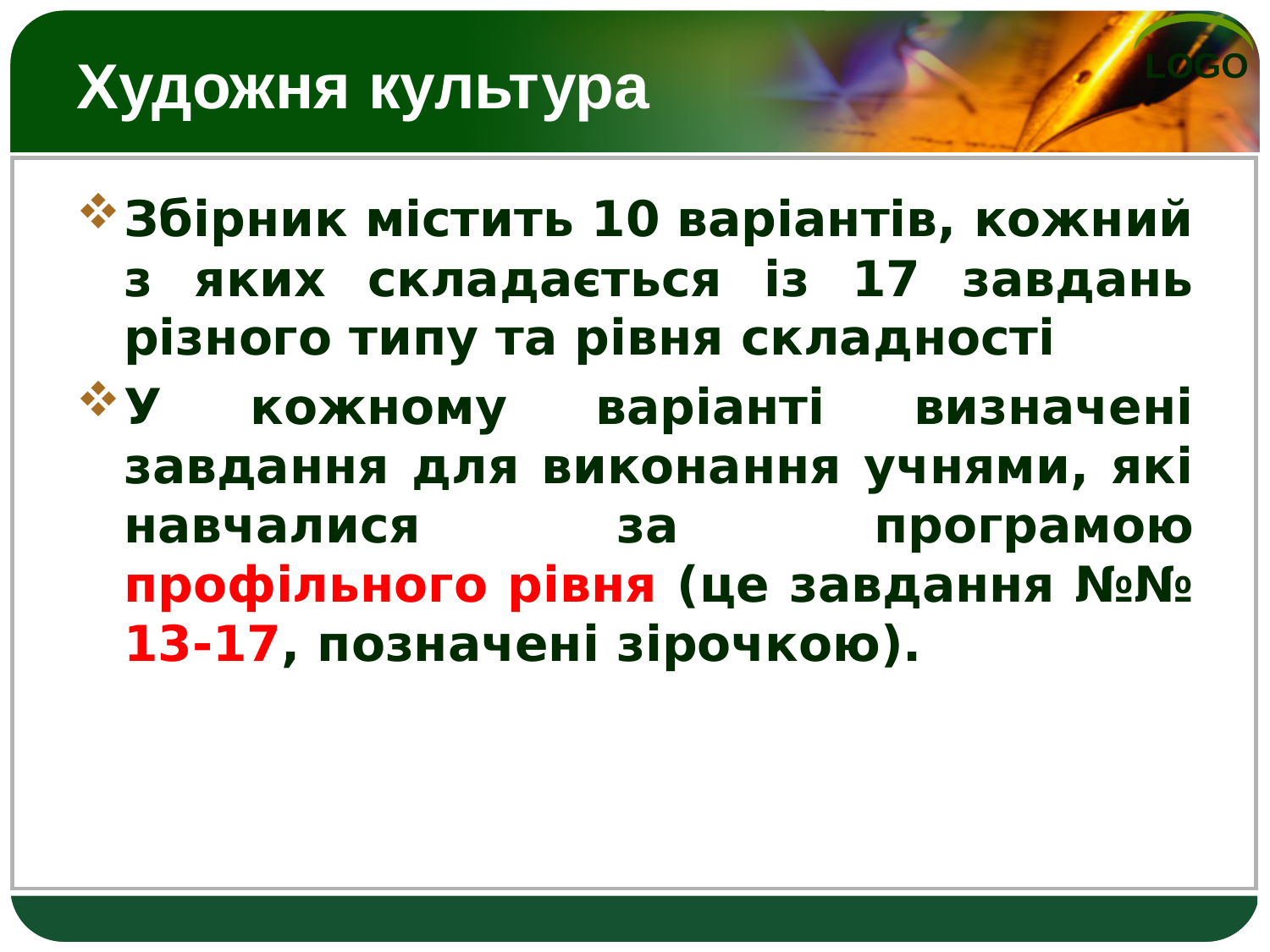

# Художня культура
Збірник містить 10 варіантів, кожний з яких складається із 17 завдань різного типу та рівня складності
У кожному варіанті визначені завдання для виконання учнями, які навчалися за програмою профільного рівня (це завдання №№ 13-17, позначені зірочкою).